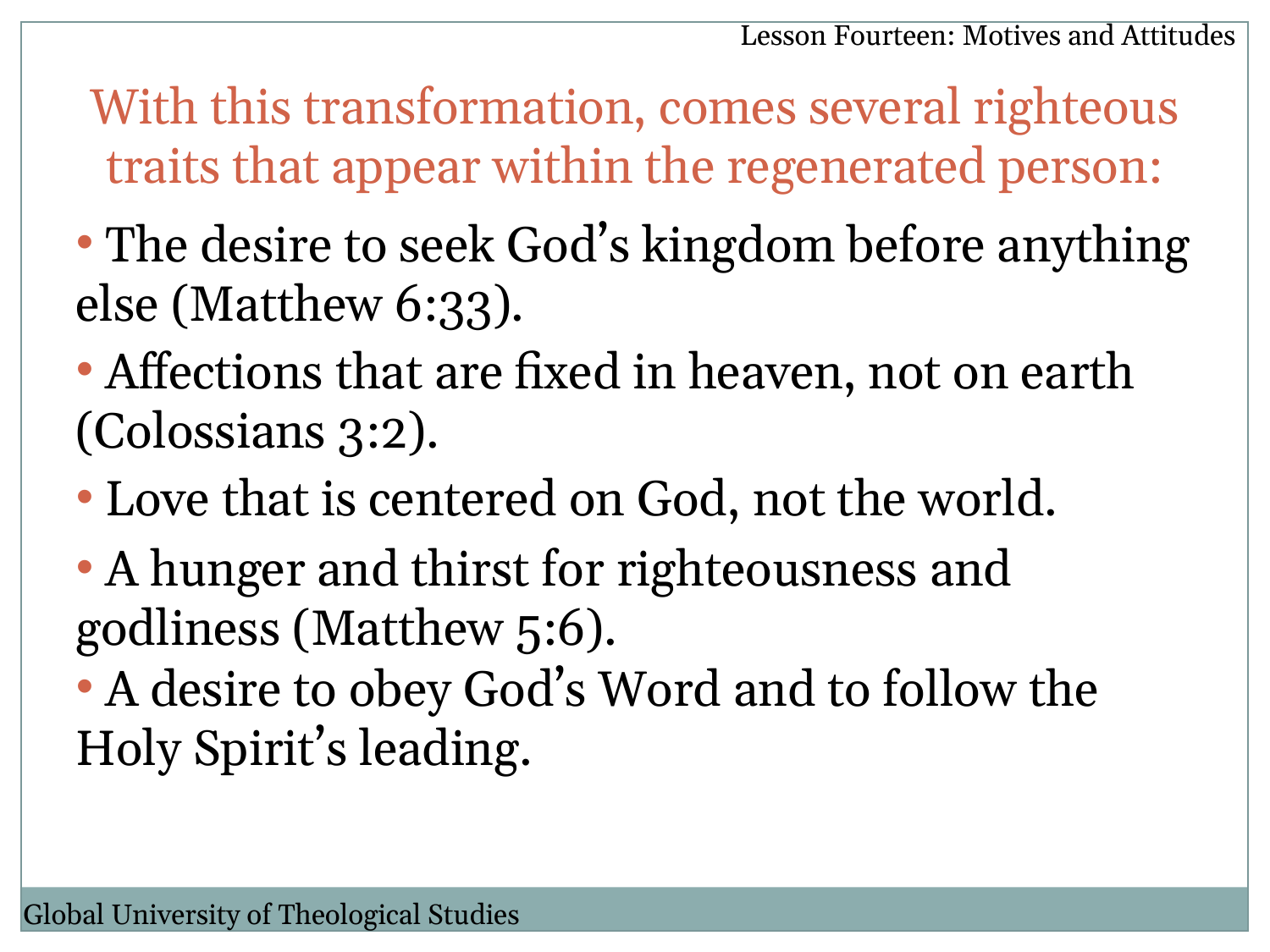

Lesson Fourteen: Motives and Attitudes
With this transformation, comes several righteous traits that appear within the regenerated person:
 The desire to seek God’s kingdom before anything else (Matthew 6:33).
 Affections that are fixed in heaven, not on earth (Colossians 3:2).
 Love that is centered on God, not the world.
 A hunger and thirst for righteousness and godliness (Matthew 5:6).
 A desire to obey God’s Word and to follow the Holy Spirit’s leading.
Global University of Theological Studies